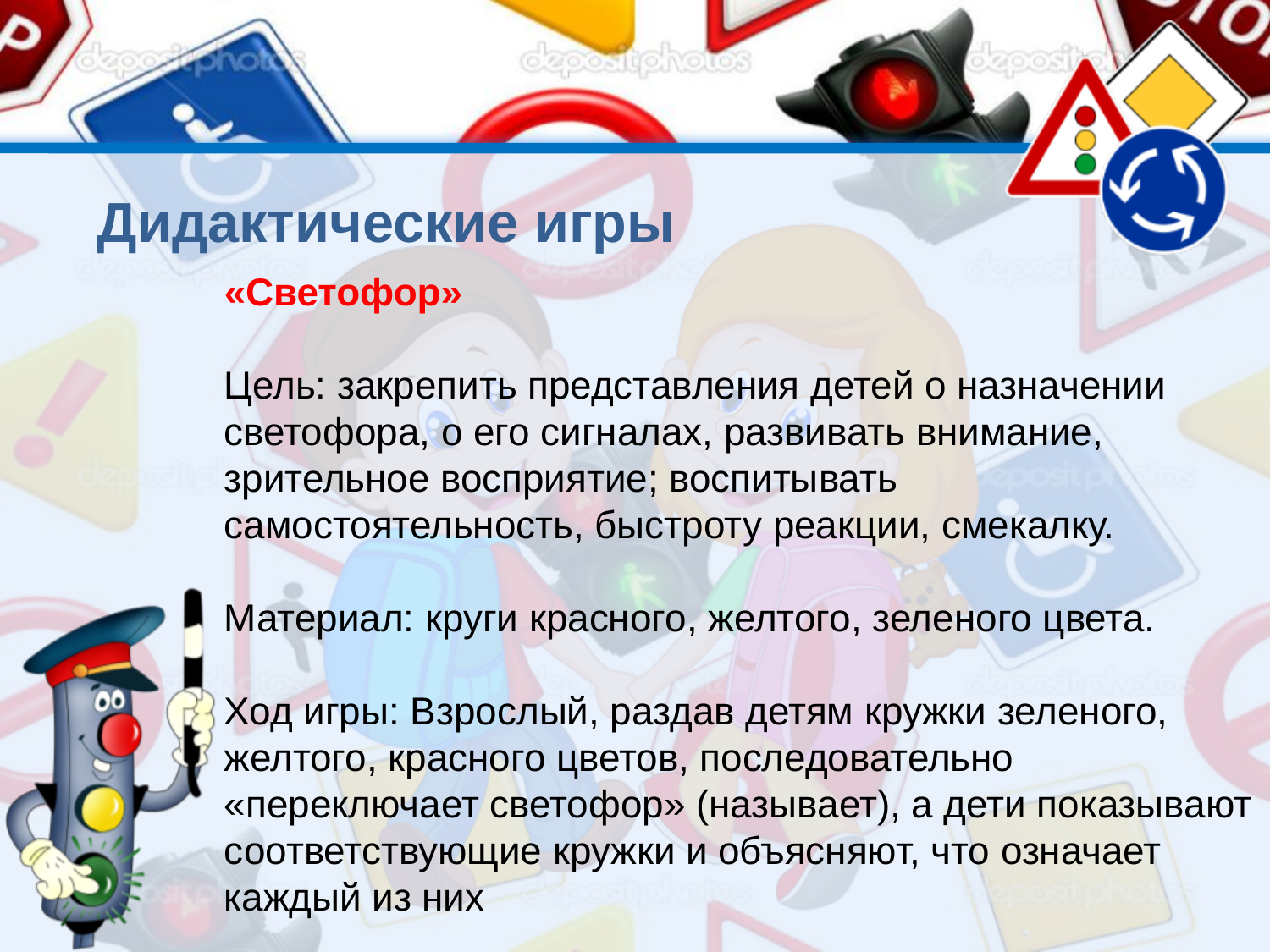

Дидактические игры
«Светофор»

Цель: закрепить представления детей о назначении светофора, о его сигналах, развивать внимание, зрительное восприятие; воспитывать самостоятельность, быстроту реакции, смекалку.

Материал: круги красного, желтого, зеленого цвета.

Ход игры: Взрослый, раздав детям кружки зеленого, желтого, красного цветов, последовательно «переключает светофор» (называет), а дети показывают соответствующие кружки и объясняют, что означает каждый из них